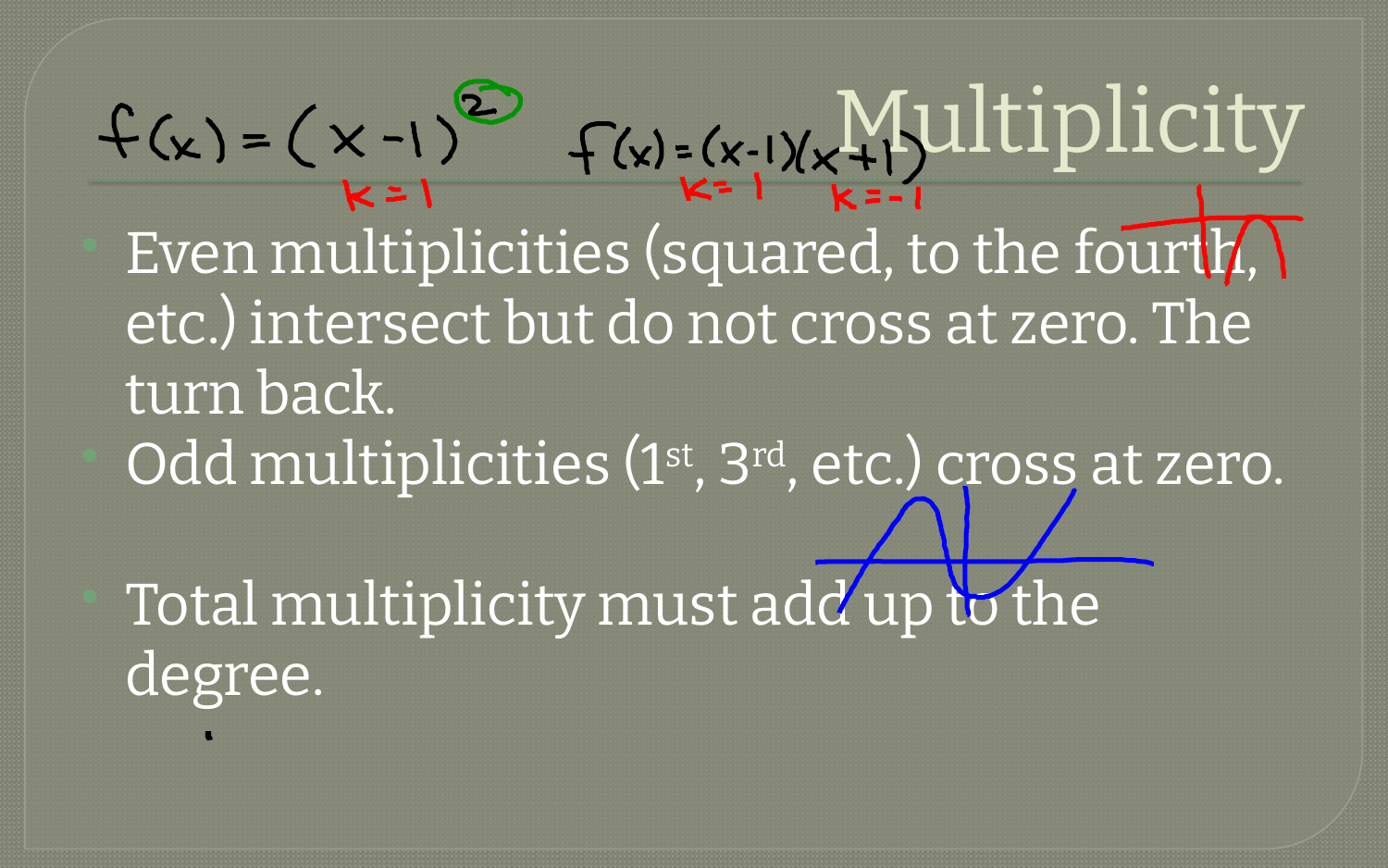

# Multiplicity

Even multiplicities (squared, to the fourth, etc.) intersect but do not cross at zero. The turn back.
Odd multiplicities (1st, 3rd, etc.) cross at zero.

Total multiplicity must add up to the degree.